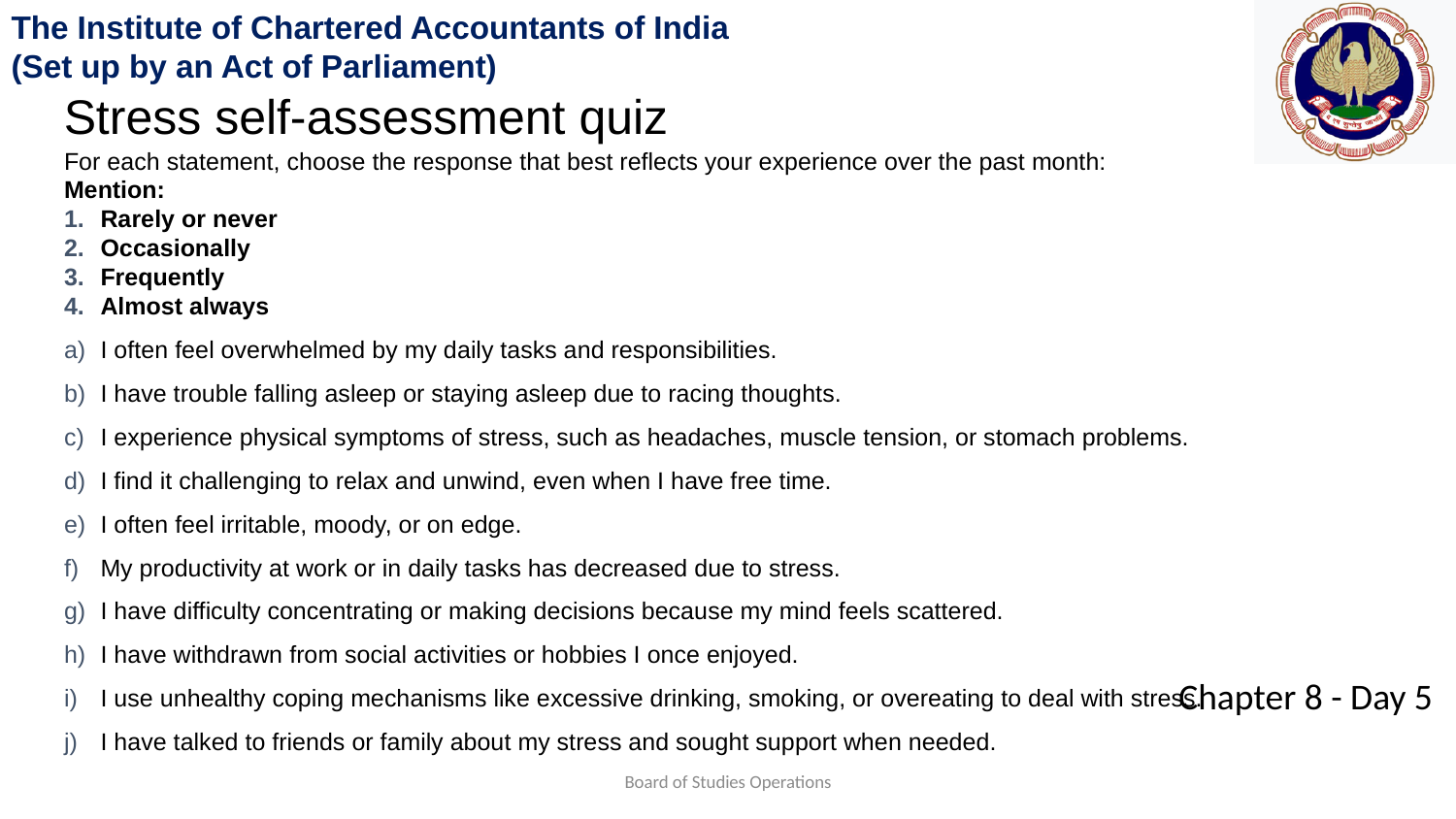

Stress self-assessment quiz
For each statement, choose the response that best reflects your experience over the past month:
Mention:
Rarely or never
Occasionally
Frequently
Almost always
I often feel overwhelmed by my daily tasks and responsibilities.
I have trouble falling asleep or staying asleep due to racing thoughts.
I experience physical symptoms of stress, such as headaches, muscle tension, or stomach problems.
I find it challenging to relax and unwind, even when I have free time.
I often feel irritable, moody, or on edge.
My productivity at work or in daily tasks has decreased due to stress.
I have difficulty concentrating or making decisions because my mind feels scattered.
I have withdrawn from social activities or hobbies I once enjoyed.
I use unhealthy coping mechanisms like excessive drinking, smoking, or overeating to deal with stress.
I have talked to friends or family about my stress and sought support when needed.

Board of Studies Operations